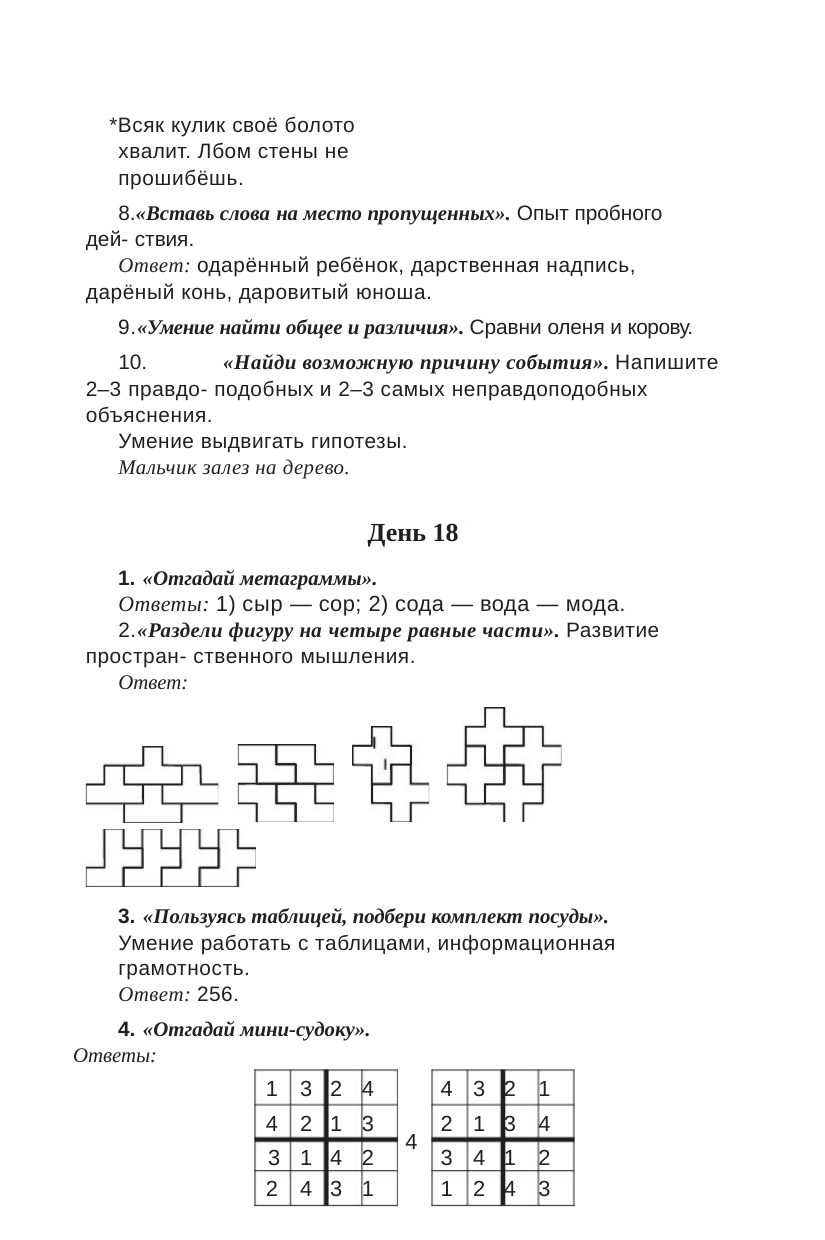

*Всяк кулик своё болото
хвалит. Лбом стены не
прошибёшь.
5.
Скороговорка на отработку звуков [в] и [р].
Увертка не вывертка, а вывертка не увертка.
6.Динамическая пауза. Изобрази без слов фразу «Ворона
8.«Вставь слова на место пропущенных». Опыт пробного
дей- ствия.
Ответ: одарённый ребёнок, дарственная надпись,
дарёный конь, даровитый юноша.
нашла кусочек сыра».
e Гимнастика для рук
7. Подбери общее прилагательное.
Определение понятий. Поиск неоднозначных ответов.
Ответ: 1) хмурый; 2) долгий, жаркий; 3) круглый;
4) высокий; 5) мягкий.
9.«Умение найти общее и различия». Сравни оленя и корову.
«Найди возможную причину события». Напишите
10.
2–3 правдо- подобных и 2–3 самых неправдоподобных
объяснения.
8.Развитие речевой грамотности. Вставь пропущенные
предлоги. Придумай выражения с предлогами.
Умение выдвигать гипотезы.
Мальчик залез на дерево.
Ответ: заглянуть за угол, пролететь над городом,
подлезть под изгородь, отречься от престола, накрыть
на стол, выглянуть в окно, перепрыгнуть через стену,
выйти из класса, свернуть с дороги, прийти по
расписанию, купить к празднику, прочитать до конца,
купить для мамы, рассказать о книге, справились
благодаря/без помощи друга.
День 18
1. «Отгадай метаграммы».
Ответы: 1) сыр — сор; 2) сода — вода — мода.
2.«Раздели фигуру на четыре равные части». Развитие
простран- ственного мышления.
Ответ:
9.«Найди связь между словами». Тренировка умения
анализиро- вать, находить существенные признаки.
Ответ: В выражениях, кроме г), даны пары:

действие
и
с
помо- щью чего это действие

выполняется, а в г) — что получится в резуль- тате
этого действия. (рисовать можно красками или
мелом).

10. «Поиграй в игру». Развитие коммуникативных
способностей.

Выигрышная стратегия.
3. «Пользуясь таблицей, подбери комплект посуды».
Умение работать с таблицами, информационная
грамотность.
В этой игре число клеток (93) делится на 4 с
остатком 1. Поэтому первый игрок сможет выиграть
независимо от того, как будет дей- ствовать второй
игрок. Для этого он должен первым ходом зачерк- нуть
1 клетку, а потом зачеркивать столько клеток, чтобы в
Ответ: 256.
4. «Отгадай мини-судоку».
Ответы:
сумме
с
предыдущим ходом второго игрока

получалось зачеркнуто 4, то есть если 2-й игрок
зачеркнул 1 клетку, первый зачеркнет 3, если 2 — то 2,
1 3 2 4
4 3 2 1
4 2 1 3
3 1 4 2
2 4 3 1
2 1 3 4
3 4 1 2
1 2 4 3
4
4